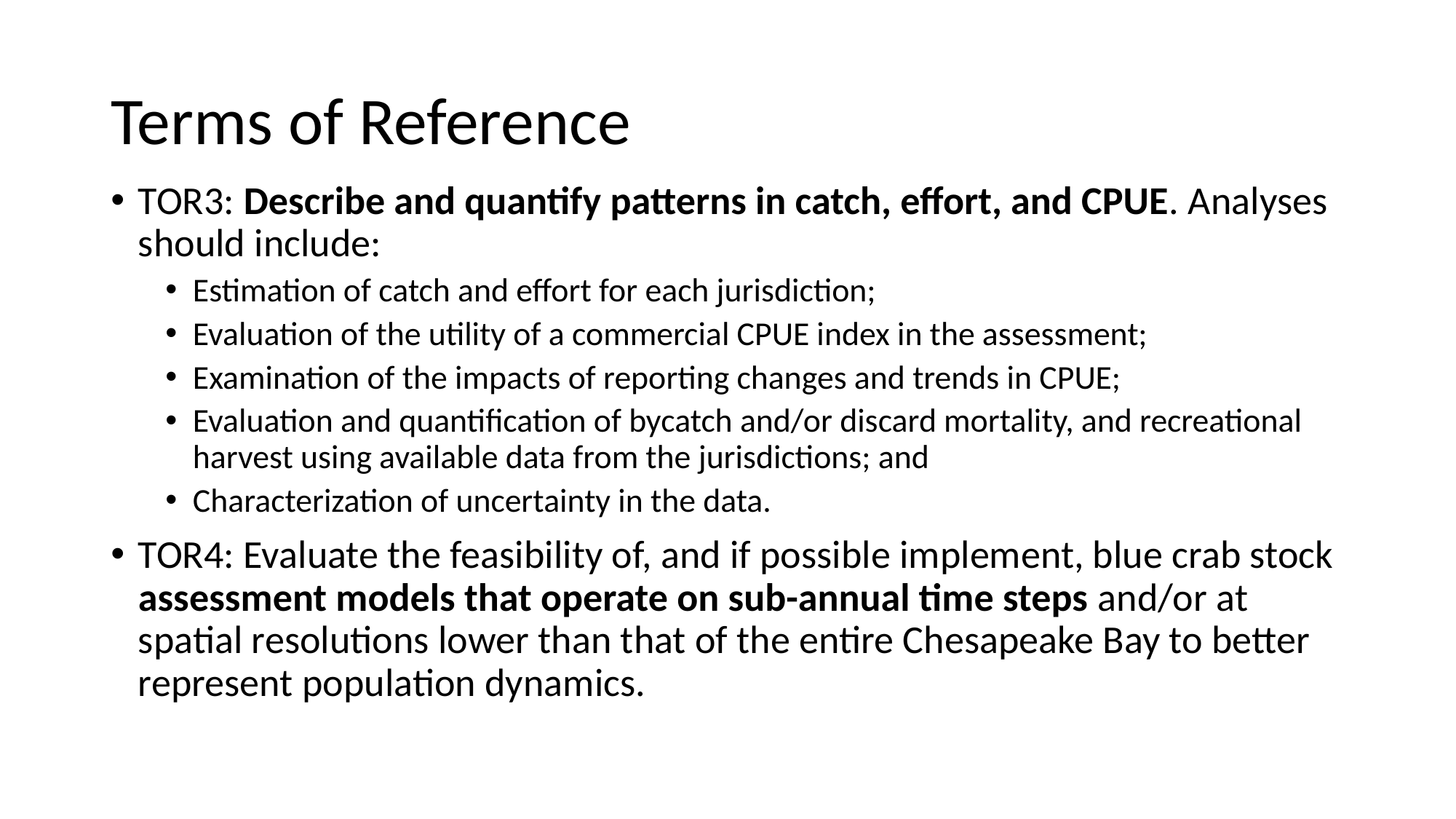

# Terms of Reference
TOR3: Describe and quantify patterns in catch, effort, and CPUE. Analyses should include:
Estimation of catch and effort for each jurisdiction;
Evaluation of the utility of a commercial CPUE index in the assessment;
Examination of the impacts of reporting changes and trends in CPUE;
Evaluation and quantification of bycatch and/or discard mortality, and recreational harvest using available data from the jurisdictions; and
Characterization of uncertainty in the data.
TOR4: Evaluate the feasibility of, and if possible implement, blue crab stock assessment models that operate on sub-annual time steps and/or at spatial resolutions lower than that of the entire Chesapeake Bay to better represent population dynamics.